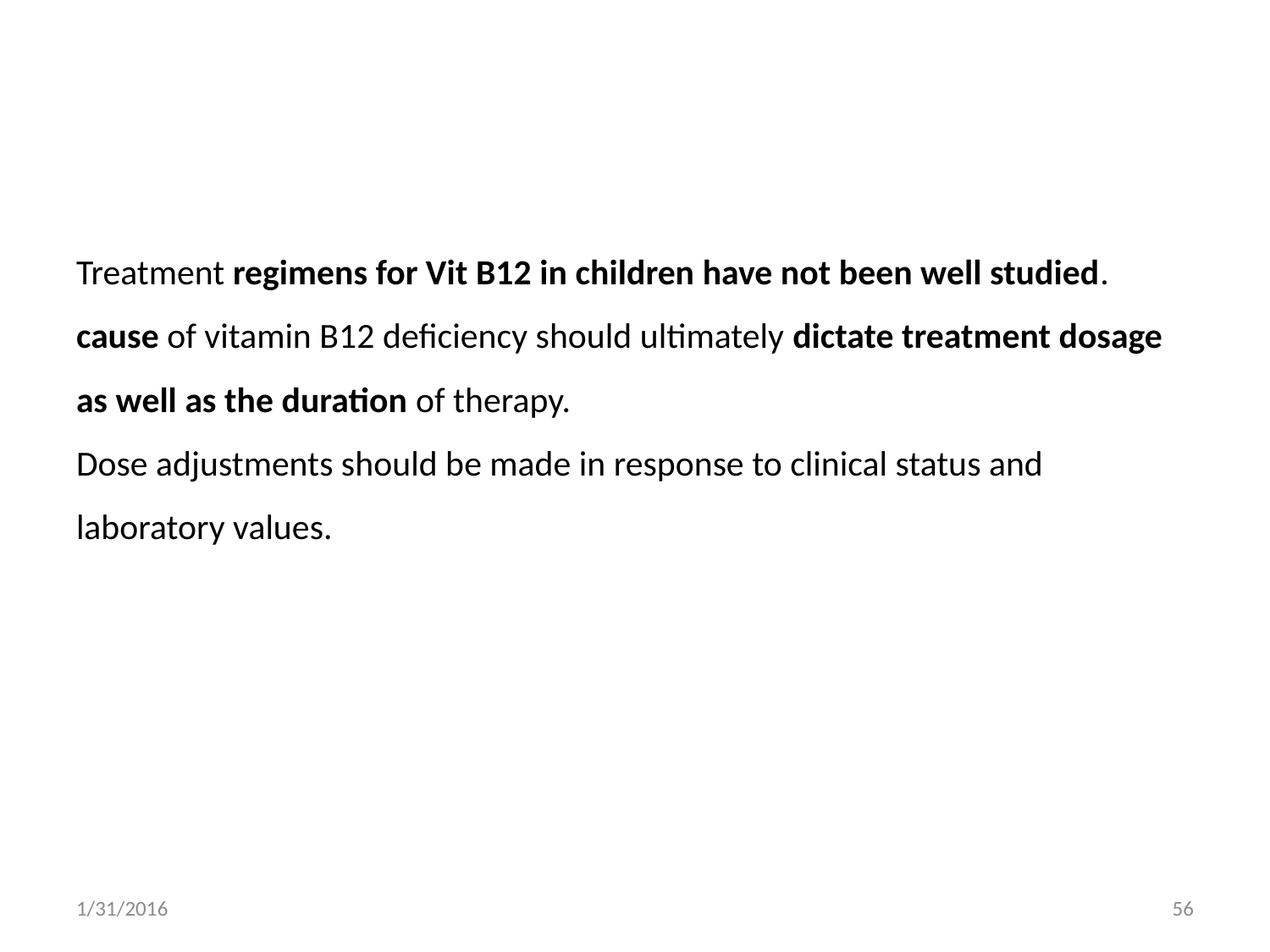

#
Treatment regimens for Vit B12 in children have not been well studied.
cause of vitamin B12 deficiency should ultimately dictate treatment dosage as well as the duration of therapy.
Dose adjustments should be made in response to clinical status and laboratory values.

1/31/2016
56